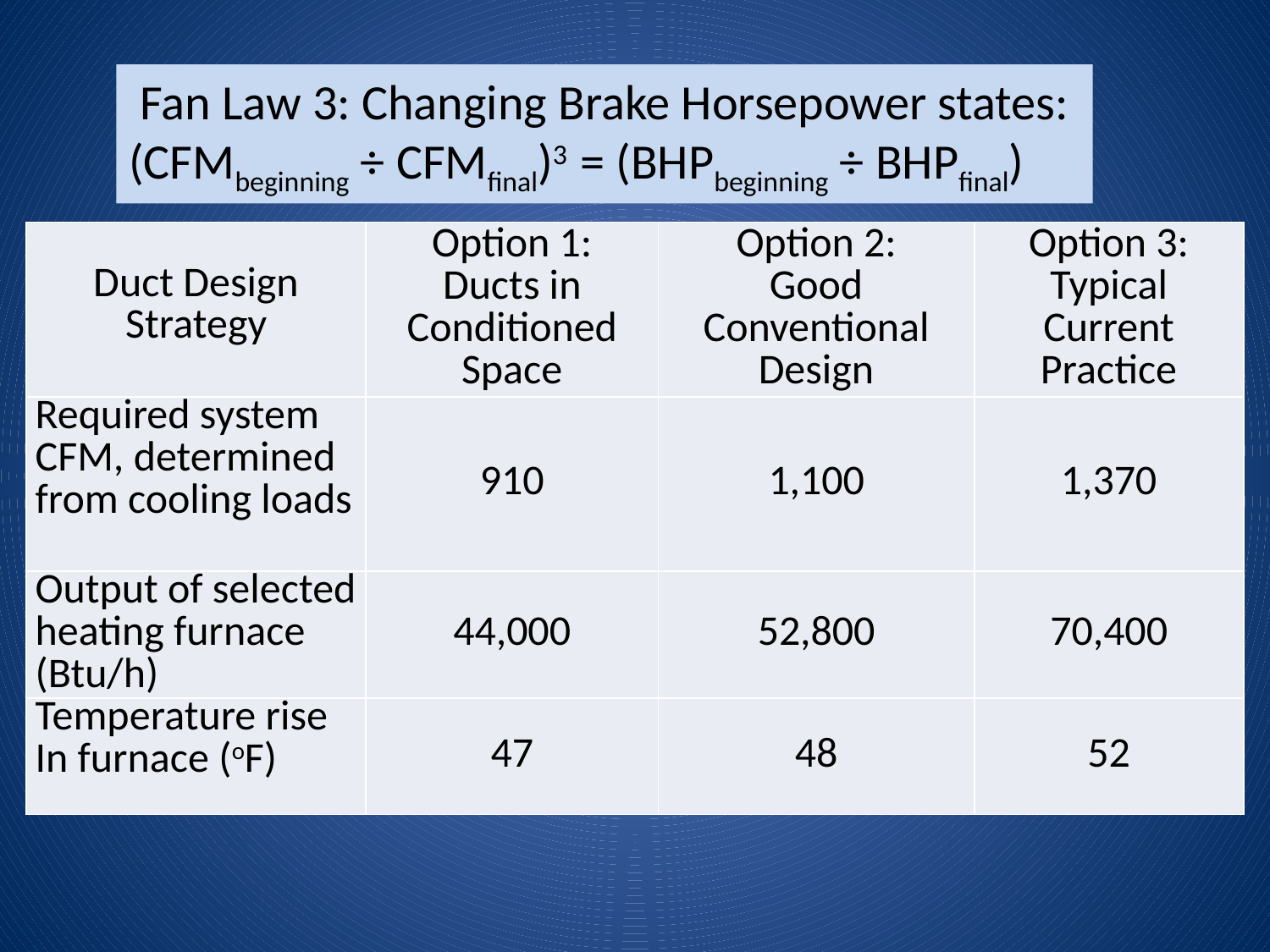

# CFM and Motor BHP
 Fan Law 3: Changing Brake Horsepower states:
(CFMbeginning ÷ CFMfinal)3  = (BHPbeginning ÷ BHPfinal)
| Duct Design Strategy | Option 1: Ducts in Conditioned Space | Option 2: Good Conventional Design | Option 3: Typical Current Practice |
| --- | --- | --- | --- |
| Required system CFM, determined from cooling loads | 910 | 1,100 | 1,370 |
| Output of selected heating furnace (Btu/h) | 44,000 | 52,800 | 70,400 |
| Temperature rise In furnace (oF) | 47 | 48 | 52 |